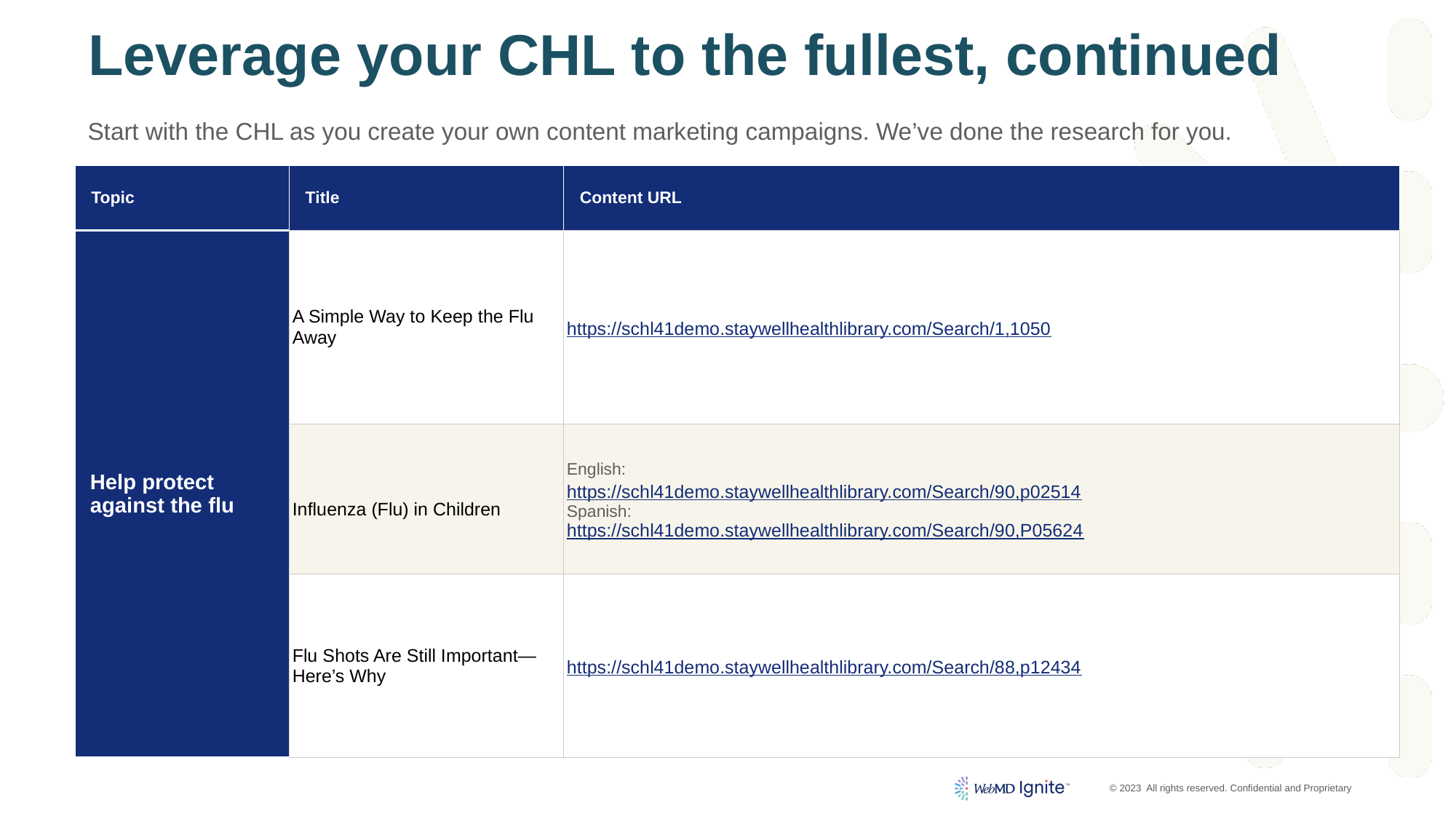

# Leverage your CHL to the fullest, continued
Start with the CHL as you create your own content marketing campaigns. We’ve done the research for you.
| Topic | Title | Content URL |
| --- | --- | --- |
| Help protect against the flu | A Simple Way to Keep the Flu Away | https://schl41demo.staywellhealthlibrary.com/Search/1,1050 |
|  | Influenza (Flu) in Children | English: https://schl41demo.staywellhealthlibrary.com/Search/90,p02514 Spanish: https://schl41demo.staywellhealthlibrary.com/Search/90,P05624 |
|  | Flu Shots Are Still Important—Here’s Why | https://schl41demo.staywellhealthlibrary.com/Search/88,p12434 |